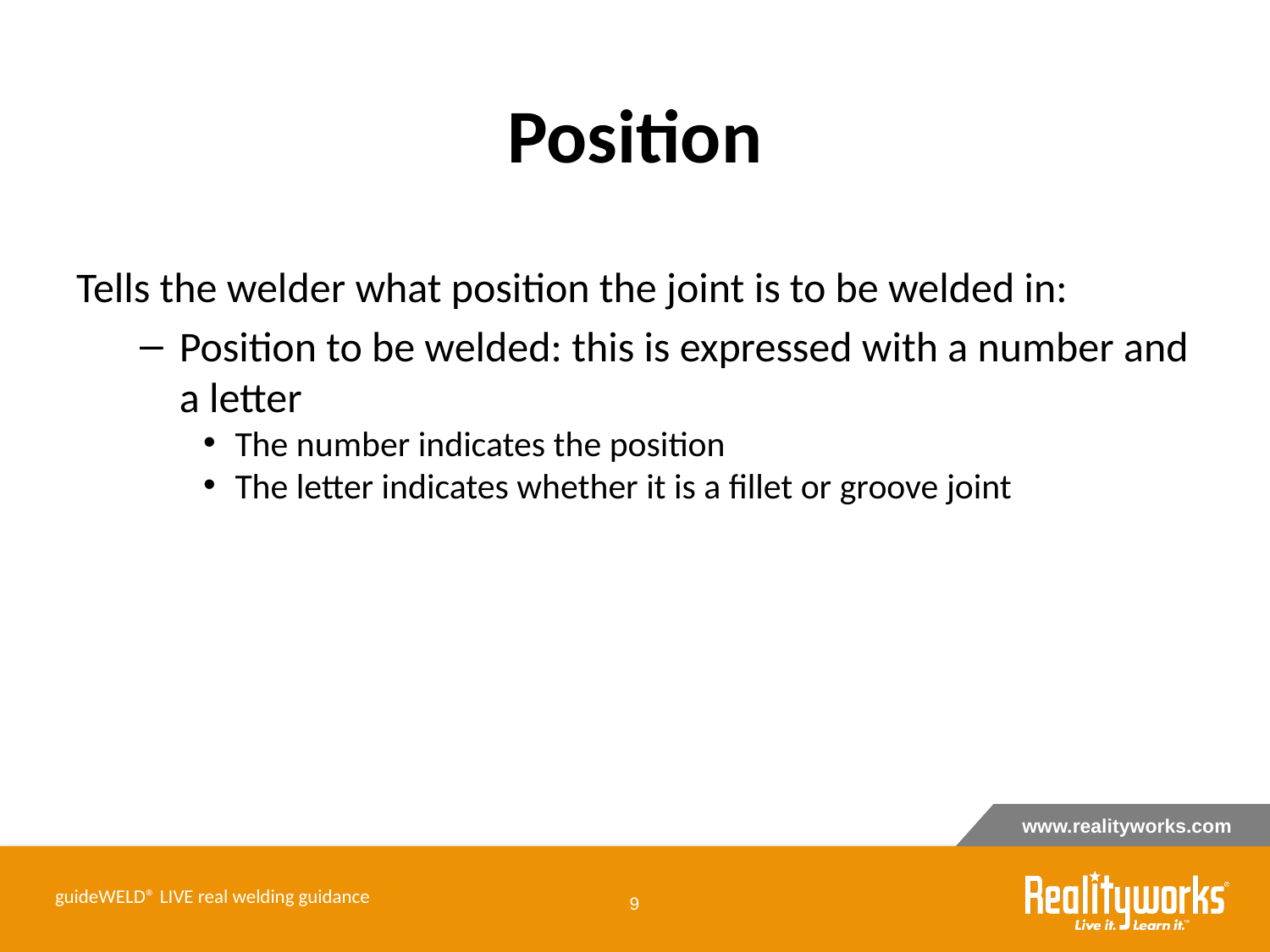

# Position
Tells the welder what position the joint is to be welded in:
Position to be welded: this is expressed with a number and a letter
The number indicates the position
The letter indicates whether it is a fillet or groove joint
guideWELD® LIVE real welding guidance
9